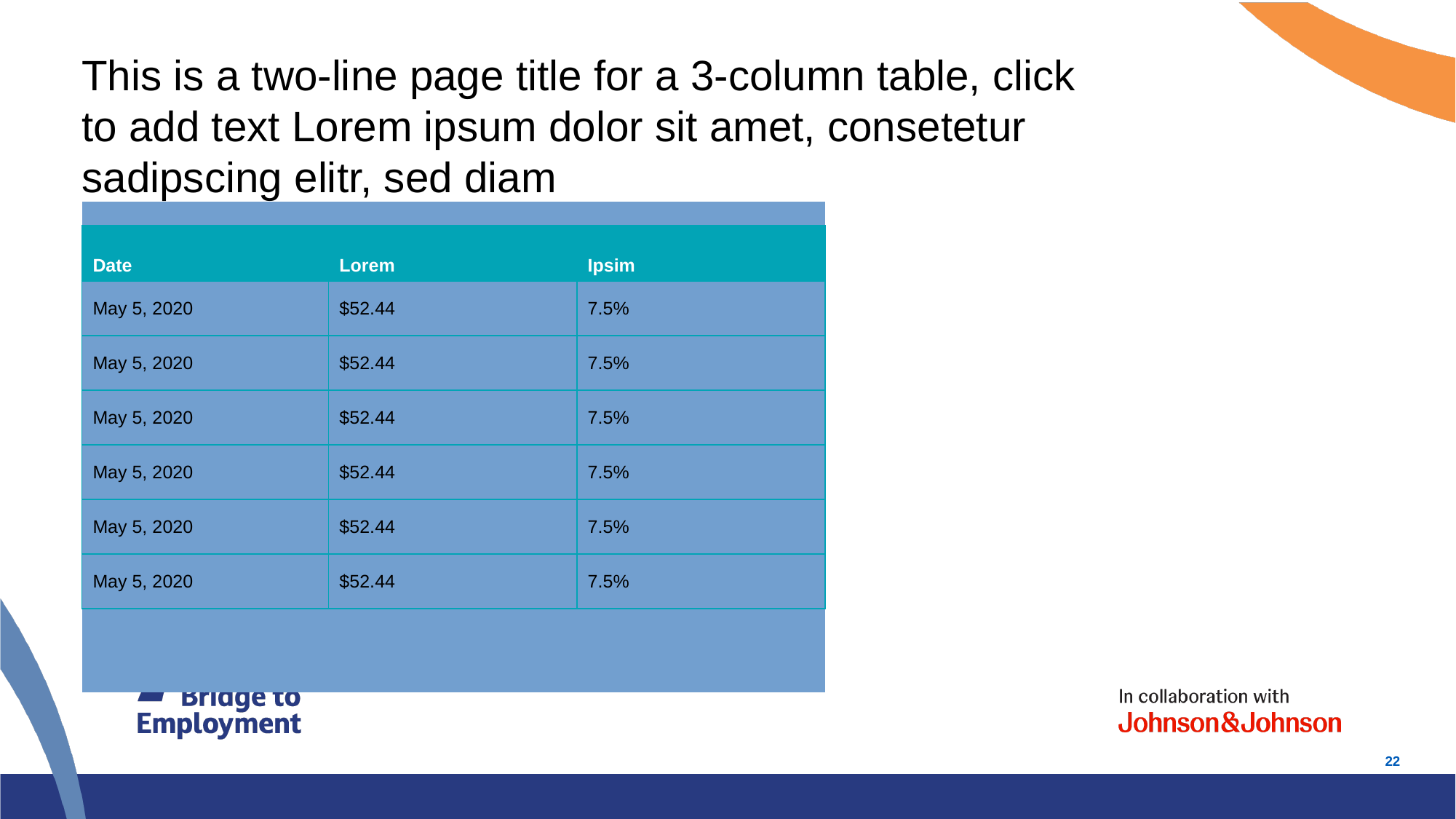

# This is a two-line page title for a 3-column table, click to add text Lorem ipsum dolor sit amet, consetetur sadipscing elitr, sed diam

| Date | Lorem | Ipsim |
| --- | --- | --- |
| May 5, 2020 | $52.44 | 7.5% |
| May 5, 2020 | $52.44 | 7.5% |
| May 5, 2020 | $52.44 | 7.5% |
| May 5, 2020 | $52.44 | 7.5% |
| May 5, 2020 | $52.44 | 7.5% |
| May 5, 2020 | $52.44 | 7.5% |

22